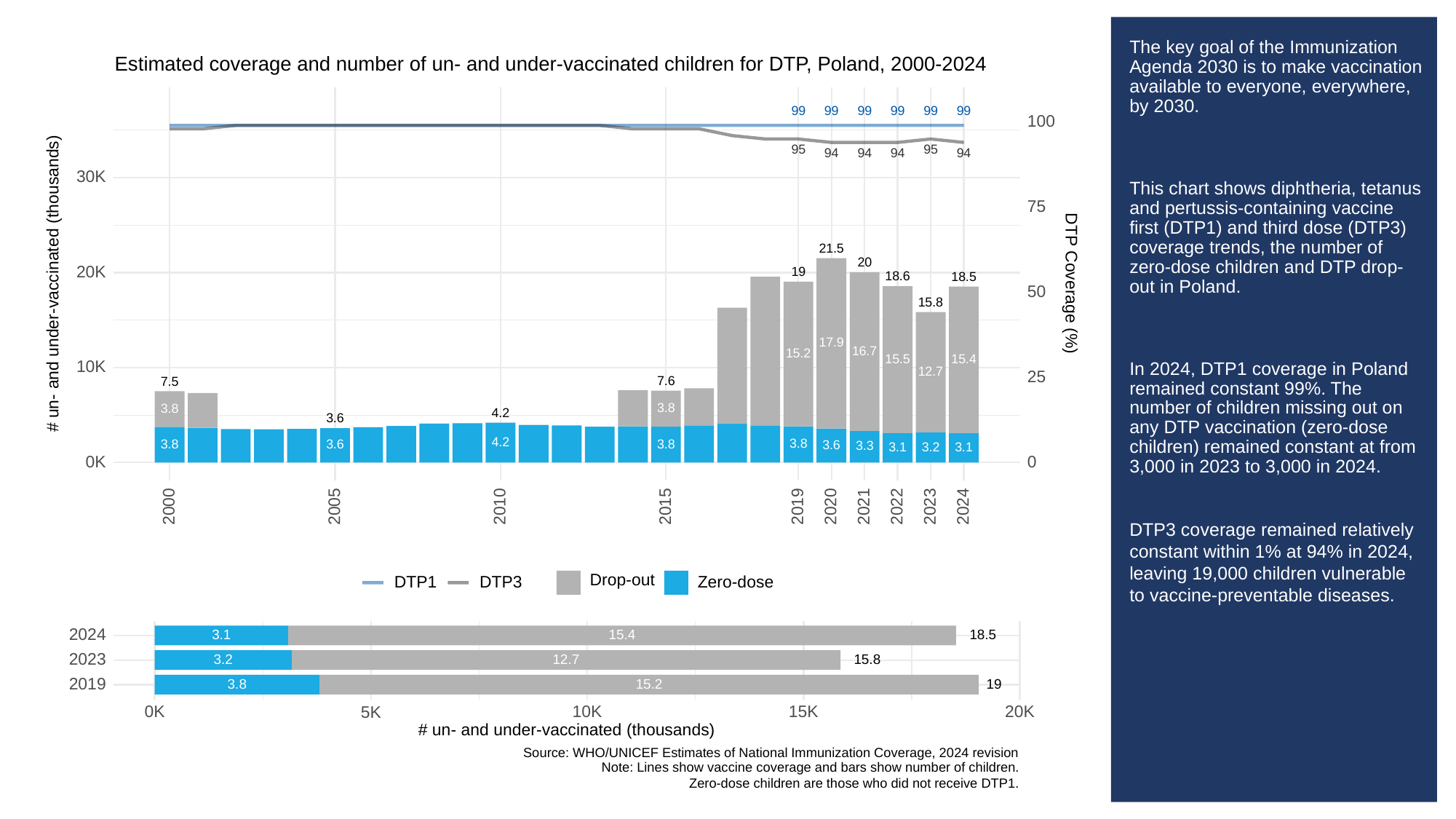

# The key goal of the Immunization Agenda 2030 is to make vaccination available to everyone, everywhere, by 2030.

This chart shows diphtheria, tetanus and pertussis-containing vaccine first (DTP1) and third dose (DTP3) coverage trends, the number of zero-dose children and DTP drop-out in Poland.

In 2024, DTP1 coverage in Poland remained constant 99%. The number of children missing out on any DTP vaccination (zero-dose children) remained constant at from 3,000 in 2023 to 3,000 in 2024.

DTP3 coverage remained relatively constant within 1% at 94% in 2024, leaving 19,000 children vulnerable to vaccine-preventable diseases.

Estimated coverage and number of un- and under-vaccinated children for DTP, Poland, 2000-2024

99
99
99
99
99
99
100

95
95
94
94
94
94
30K

75

21.5

20
20K
19
18.6

18.5

# un- and under-vaccinated (thousands)
DTP Coverage (%)

50

15.8

17.9
16.7
15.2
15.5
15.4
10K
12.7

25
7.6
7.5

3.8
3.8
4.2
3.6

4.2
3.8
3.8
3.8
3.6
3.6
3.3
3.2
3.1
3.1
0K
0

2023
2000
2005
2010
2015
2019
2020
2021
2022
2024

Drop-out
DTP3
Zero-dose
DTP1

2024
3.1
15.4
18.5

2023
3.2
15.8
12.7

2019
3.8
15.2
19

0K
10K
15K
20K
5K
# un- and under-vaccinated (thousands)
Source: WHO/UNICEF Estimates of National Immunization Coverage, 2024 revision
Note: Lines show vaccine coverage and bars show number of children.
Zero-dose children are those who did not receive DTP1.